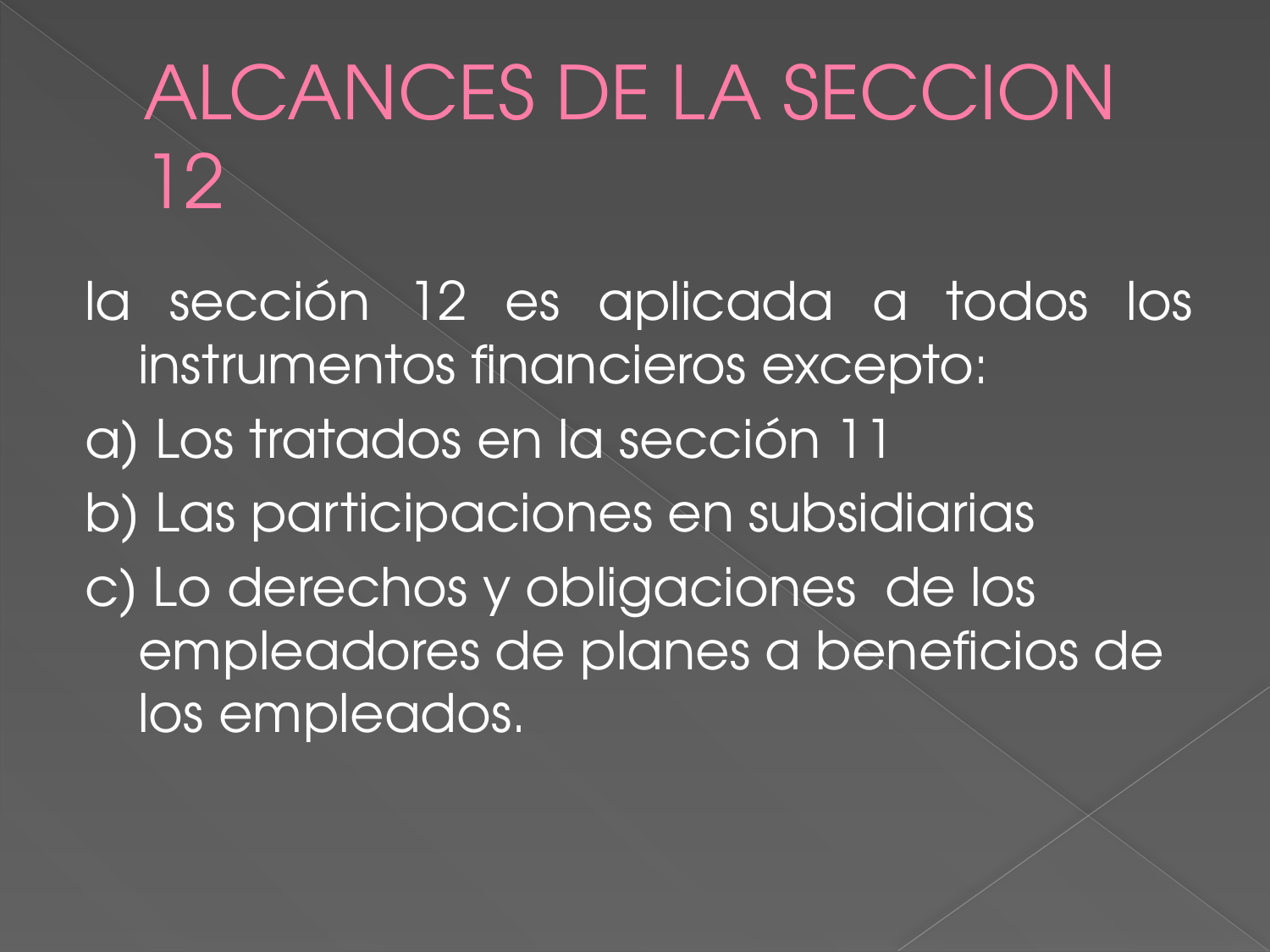

# ALCANCES DE LA SECCION 12
la sección 12 es aplicada a todos los instrumentos financieros excepto:
a) Los tratados en la sección 11
b) Las participaciones en subsidiarias
c) Lo derechos y obligaciones  de los empleadores de planes a beneficios de los empleados.